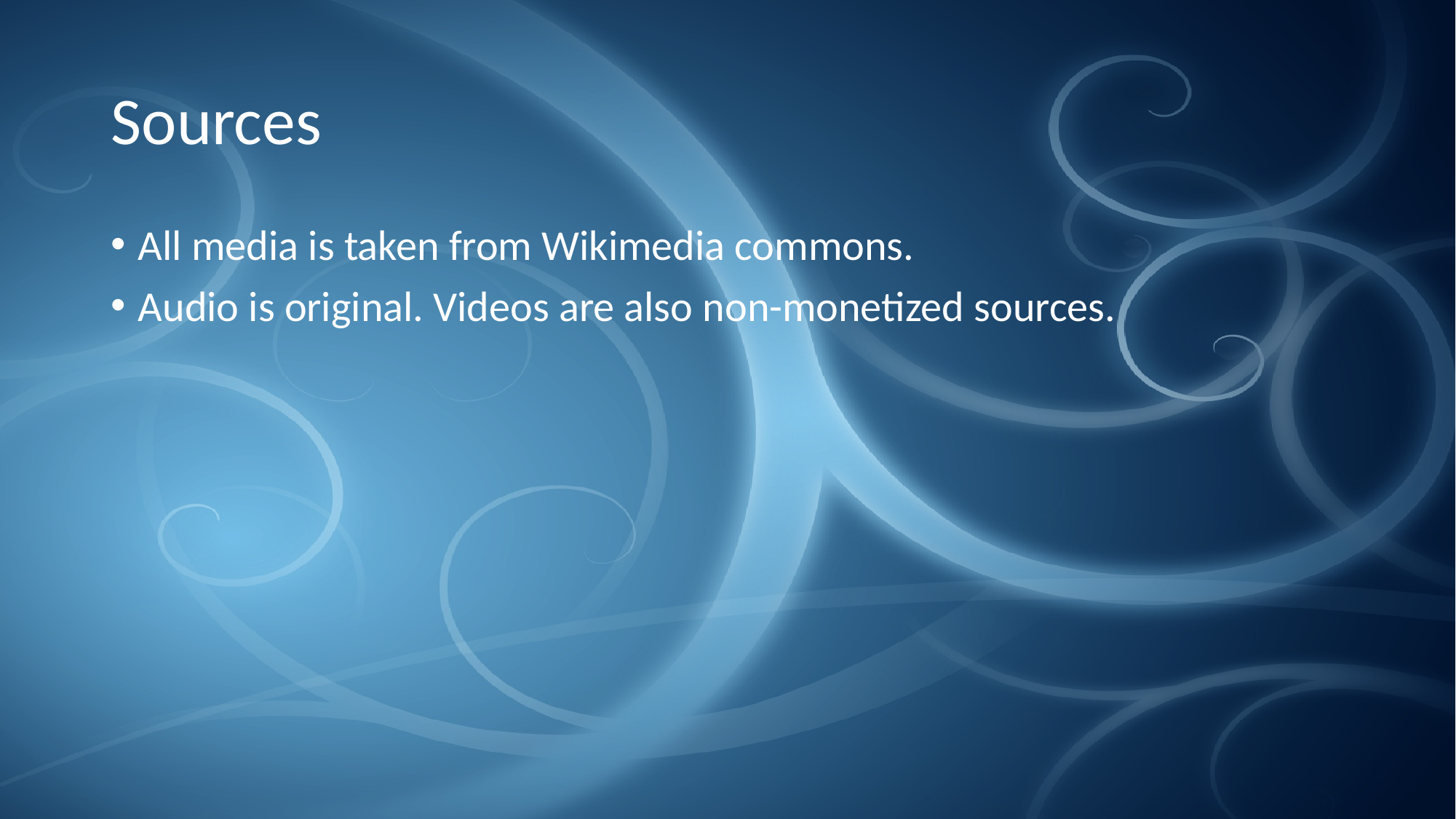

# Sources
All media is taken from Wikimedia commons.
Audio is original. Videos are also non-monetized sources.